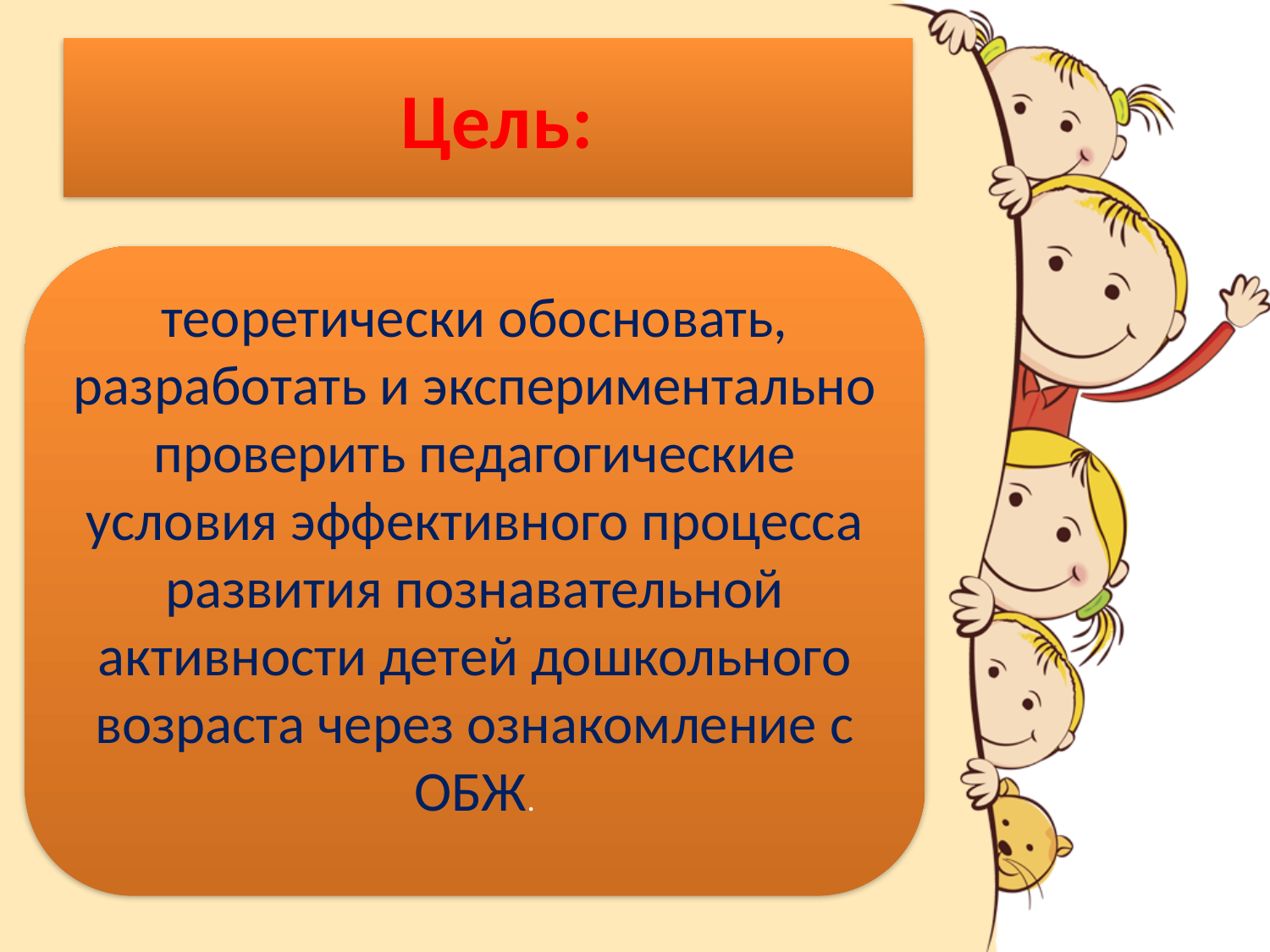

# Цель:
теоретически обосновать, разработать и экспериментально проверить педагогические условия эффективного процесса развития познавательной активности детей дошкольного возраста через ознакомление с ОБЖ.